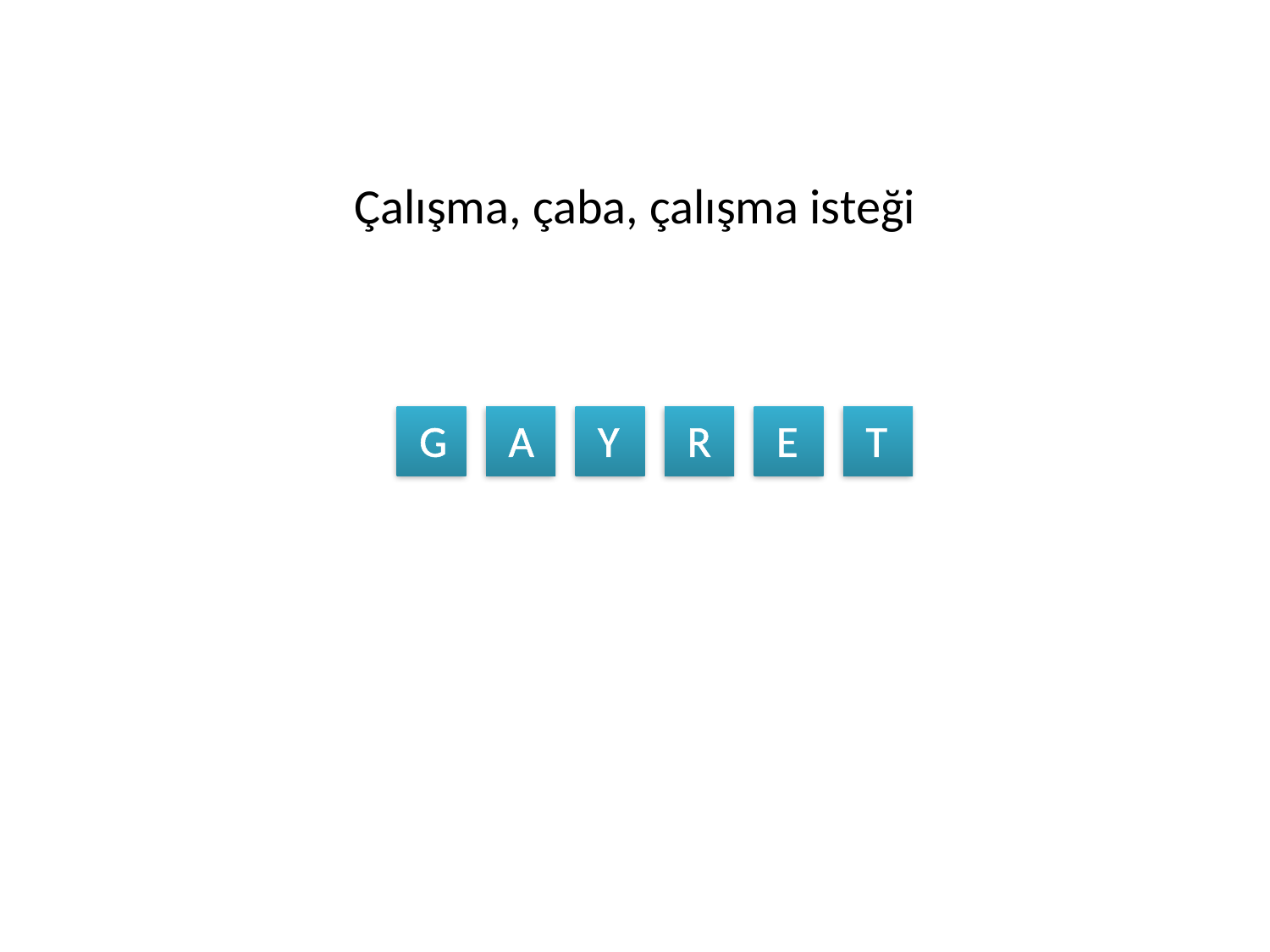

Çalışma, çaba, çalışma isteği

G

A

Y

R

E

T